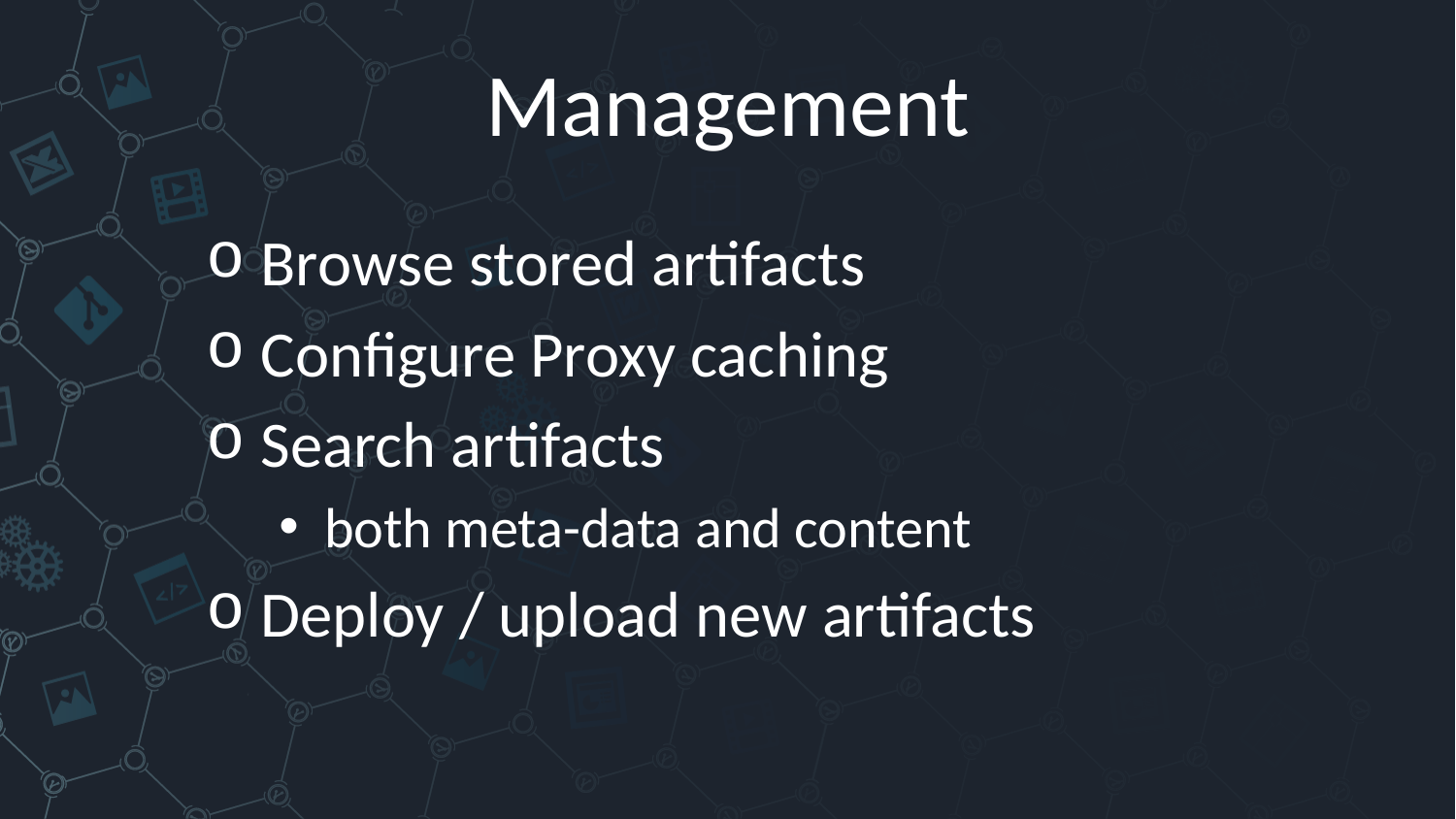

# Management
Browse stored artifacts
Configure Proxy caching
Search artifacts
both meta-data and content
Deploy / upload new artifacts